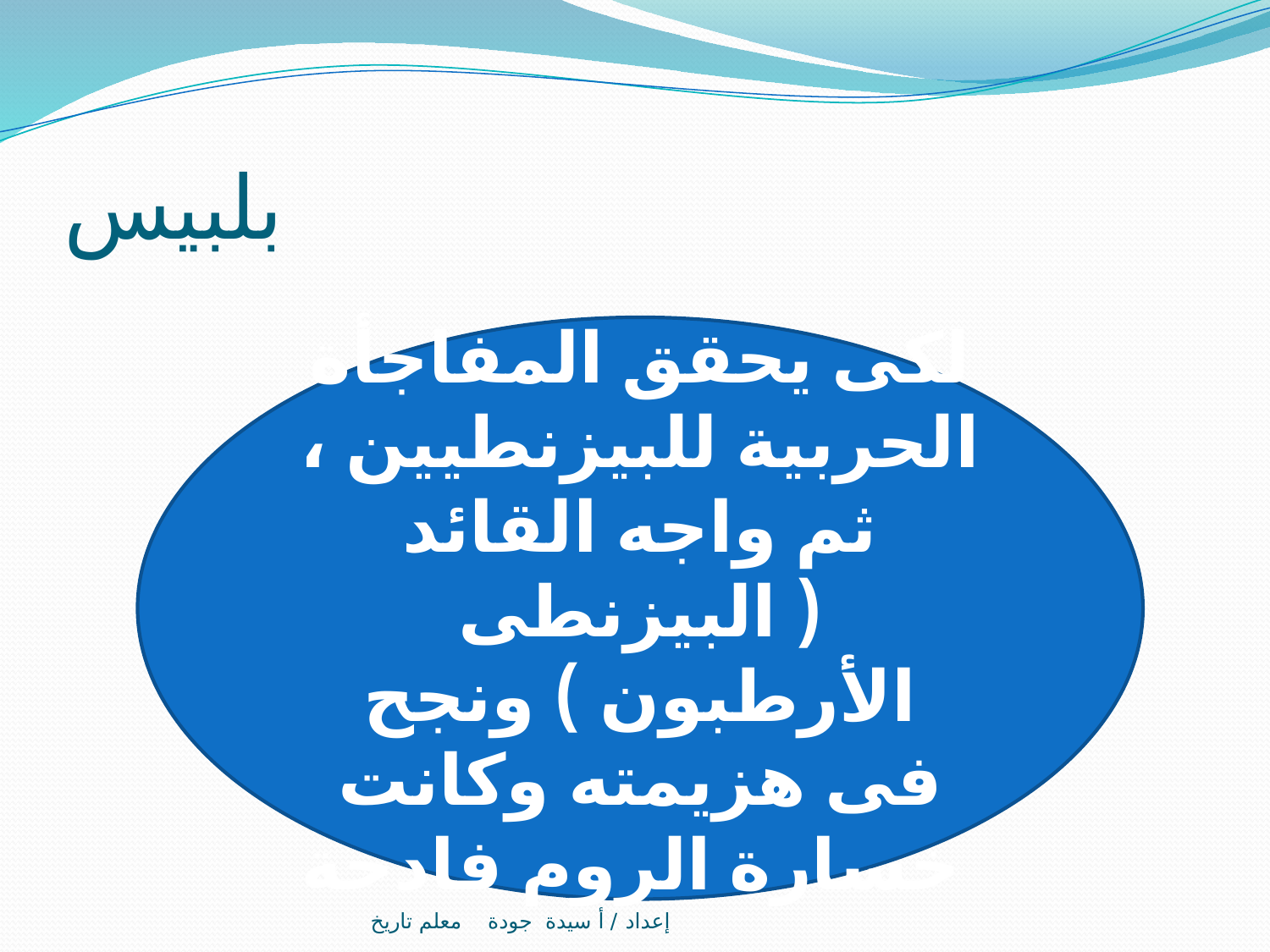

# بلبيس
لكى يحقق المفاجأة الحربية للبيزنطيين ، ثم واجه القائد ( البيزنطى الأرطبون ) ونجح فى هزيمته وكانت خسارة الروم فادحة
إعداد / أ سيدة  جودة    معلم تاريخ